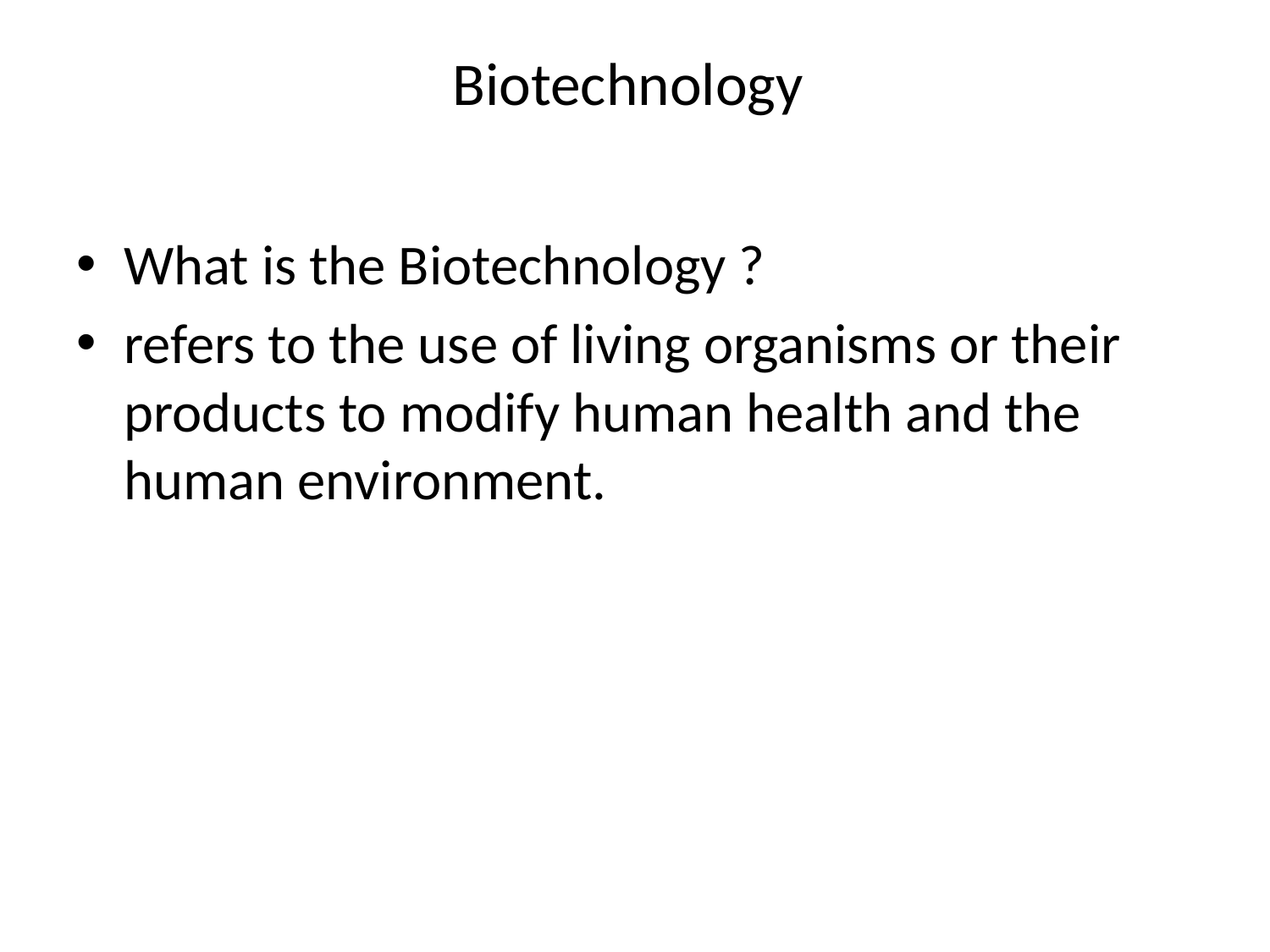

# Biotechnology
What is the Biotechnology ?
refers to the use of living organisms or their products to modify human health and the human environment.